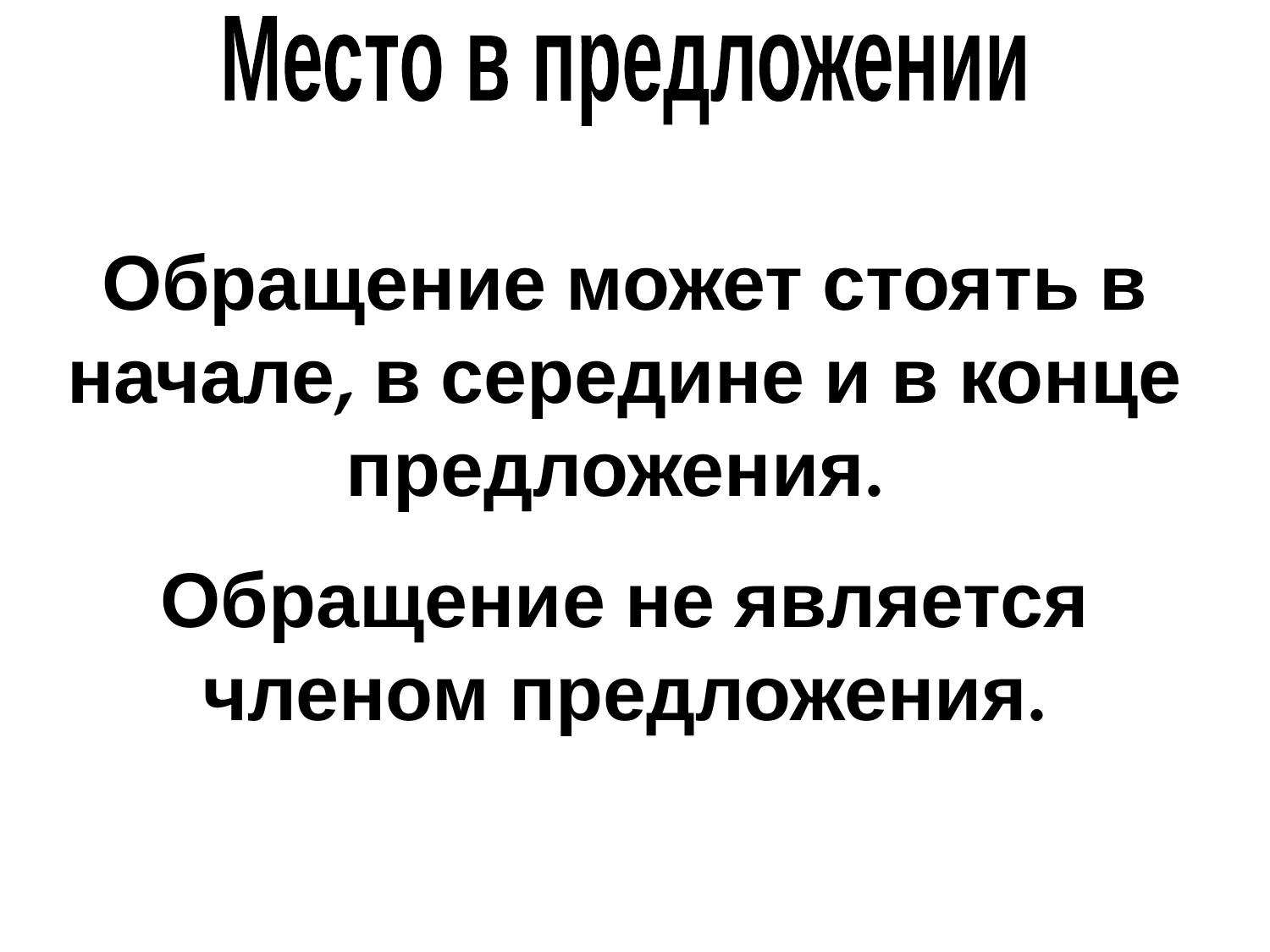

Место в предложении
#

Обращение может стоять в начале, в середине и в конце предложения.
Обращение не является членом предложения.